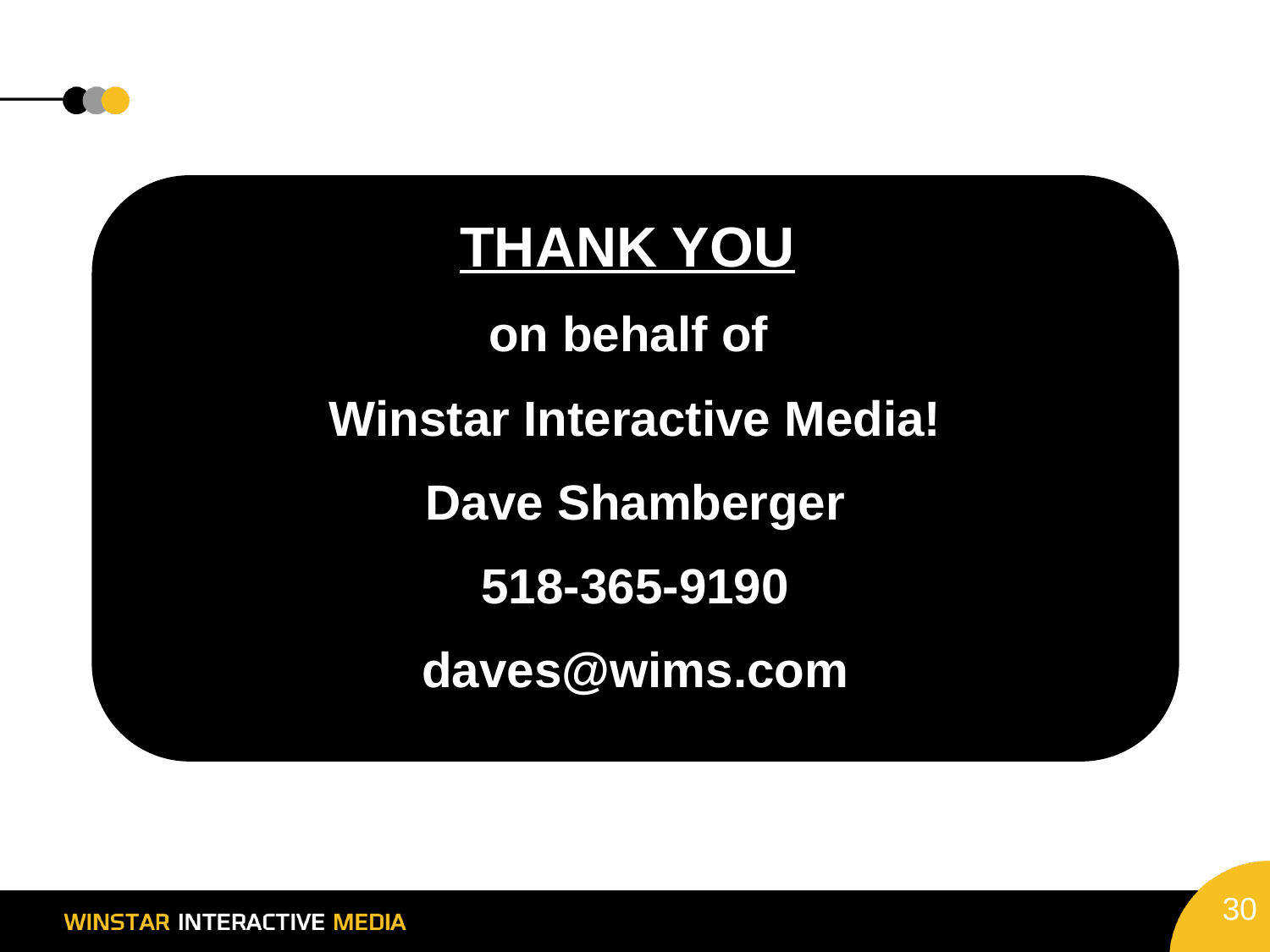

THANK YOU
on behalf of
Winstar Interactive Media!
Dave Shamberger
518-365-9190
daves@wims.com
30